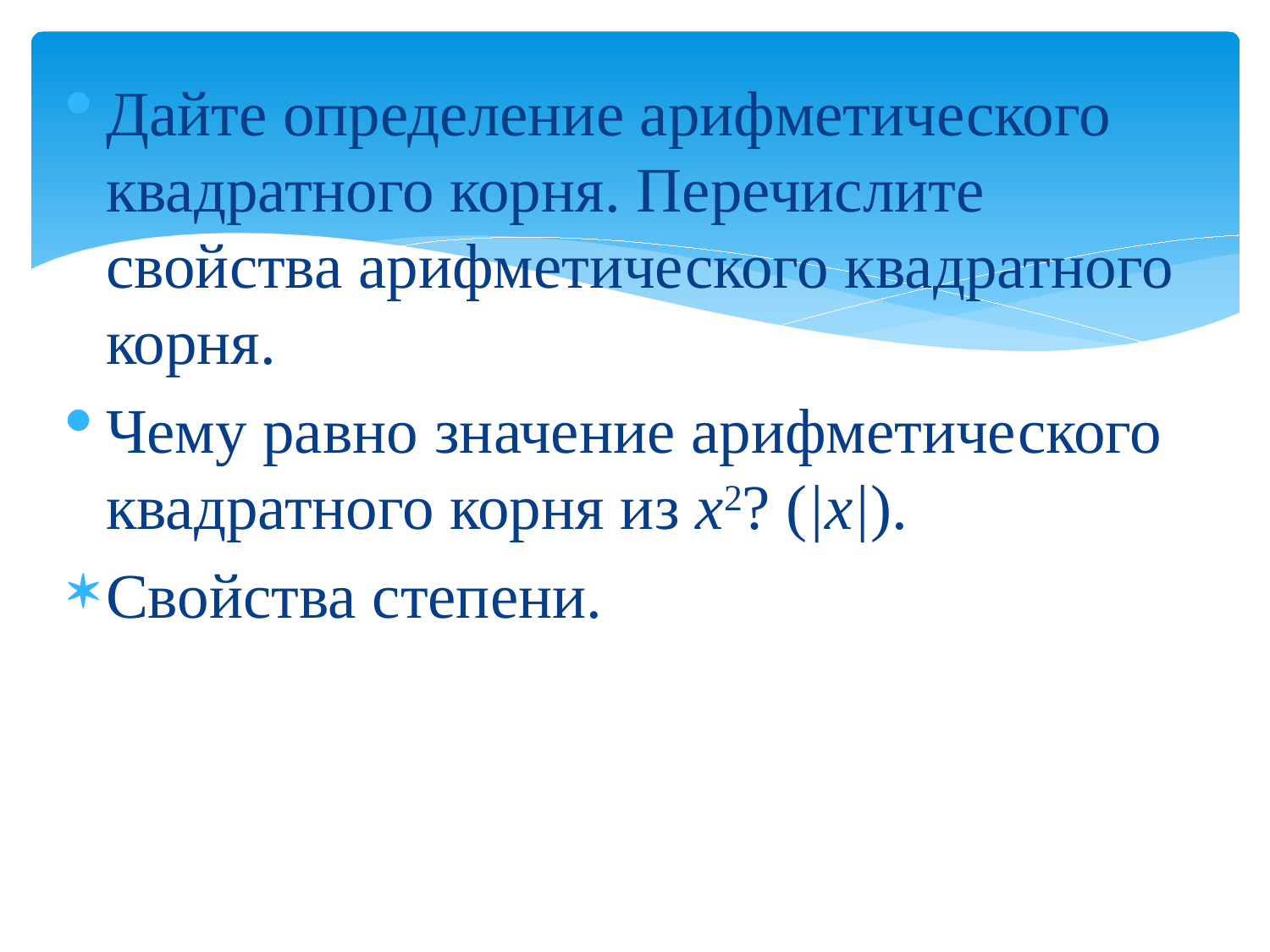

Дайте определение арифметического квадратного корня. Перечислите свойства арифметического квадратного корня.
Чему равно значение арифметического квадратного корня из x2? (|х|).
Свойства степени.